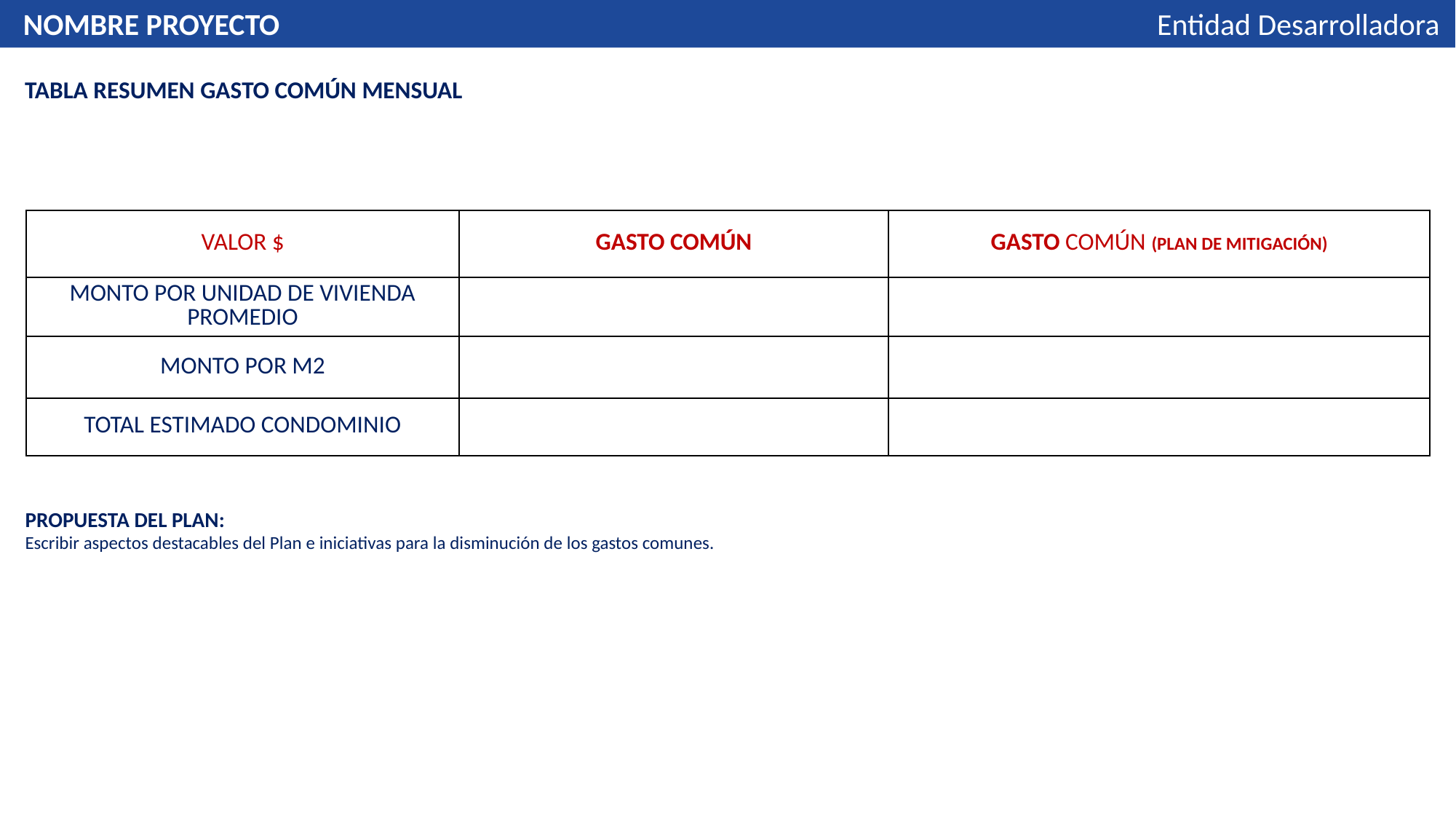

NOMBRE PROYECTO                                                                                                                               Entidad Desarrolladora
TABLA RESUMEN GASTO COMÚN MENSUAL
| VALOR $ | GASTO COMÚN | GASTO COMÚN (PLAN DE MITIGACIÓN) |
| --- | --- | --- |
| MONTO POR UNIDAD DE VIVIENDA PROMEDIO |  |  |
| MONTO POR M2 |  |  |
| TOTAL ESTIMADO CONDOMINIO |  |  |
PROPUESTA DEL PLAN:
Escribir aspectos destacables del Plan e iniciativas para la disminución de los gastos comunes.